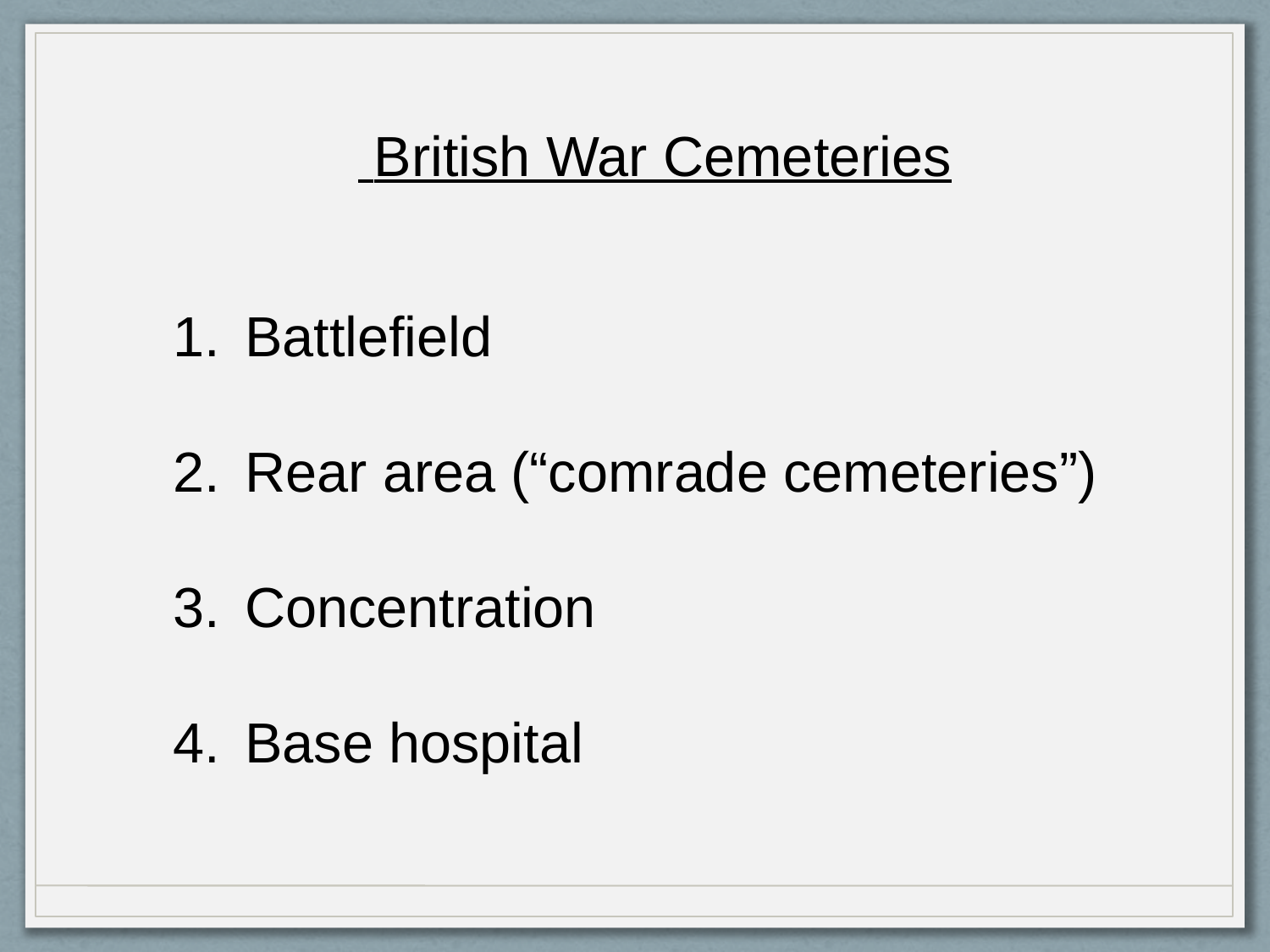

British War Cemeteries
Battlefield

Rear area (“comrade cemeteries”)

Concentration

Base hospital